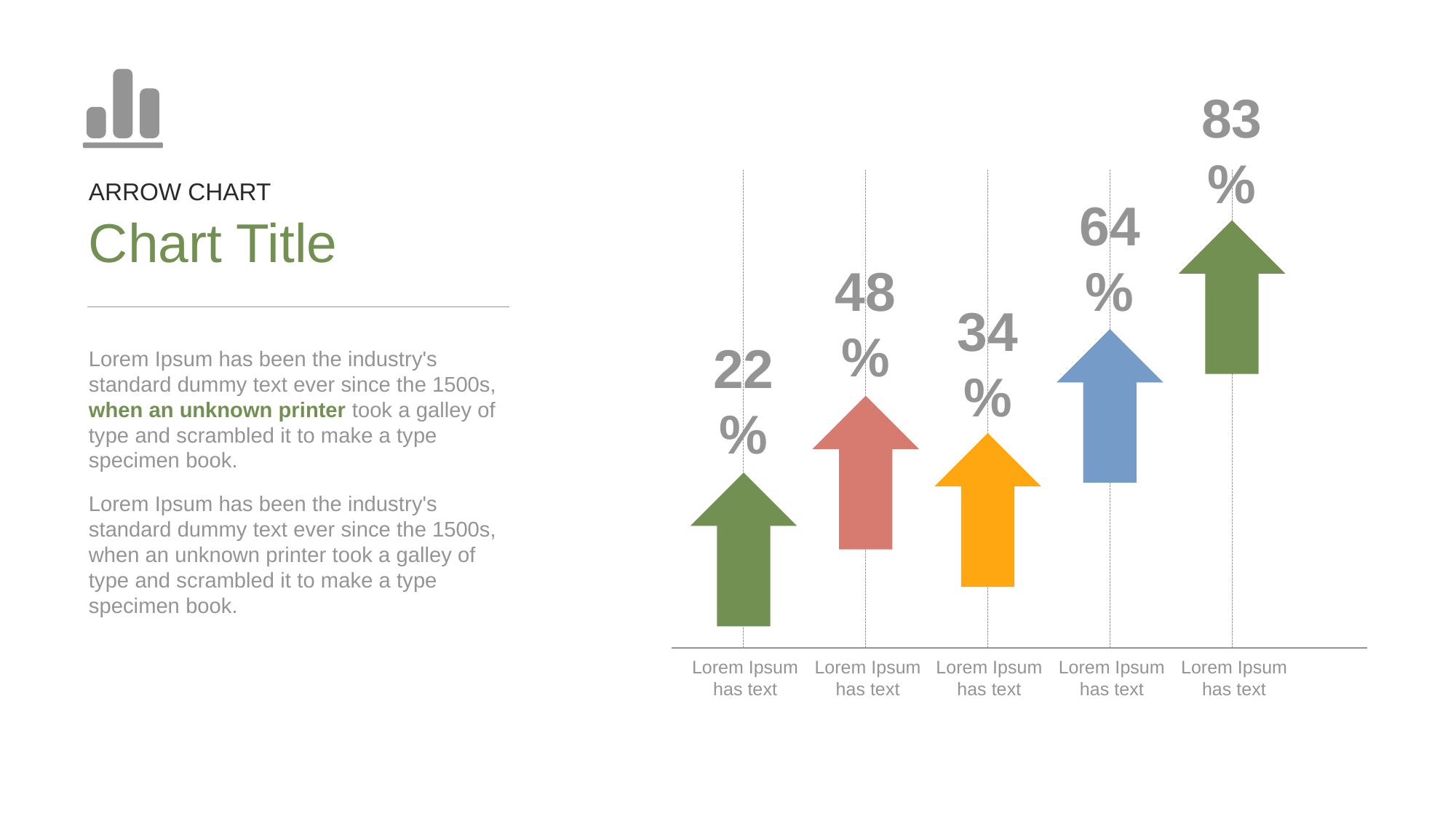

83%
ARROW CHART
Chart Title

64%
48%

Lorem Ipsum has been the industry's standard dummy text ever since the 1500s, when an unknown printer took a galley of type and scrambled it to make a type specimen book.
Lorem Ipsum has been the industry's standard dummy text ever since the 1500s, when an unknown printer took a galley of type and scrambled it to make a type specimen book.
34%
22%

Lorem Ipsum has text
Lorem Ipsum has text
Lorem Ipsum has text
Lorem Ipsum has text
Lorem Ipsum has text